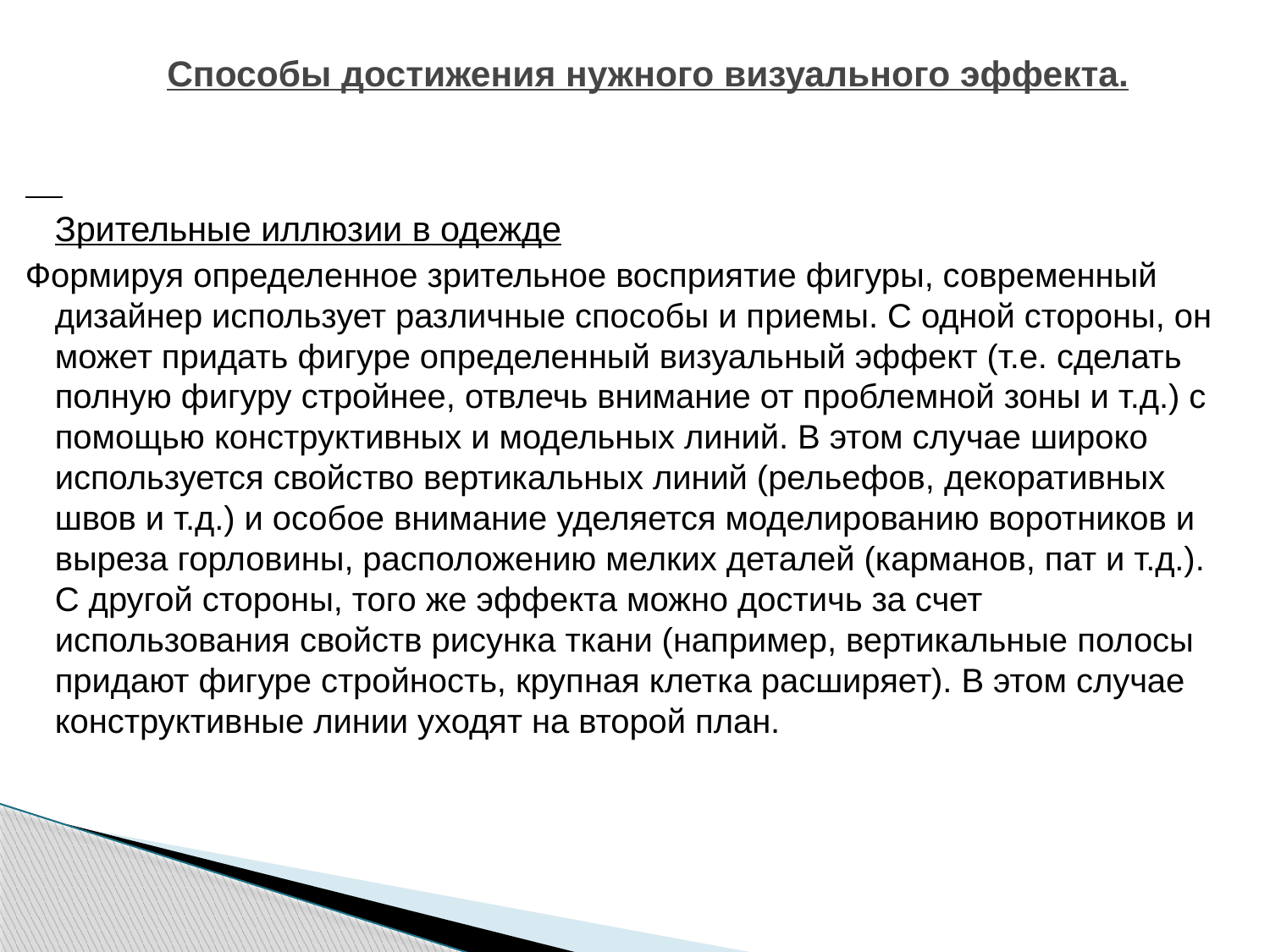

# Способы достижения нужного визуального эффекта.

	Зрительные иллюзии в одежде
Формируя определенное зрительное восприятие фигуры, современный дизайнер использует различные способы и приемы. С одной стороны, он может придать фигуре определенный визуальный эффект (т.е. сделать полную фигуру стройнее, отвлечь внимание от проблемной зоны и т.д.) с помощью конструктивных и модельных линий. В этом случае широко используется свойство вертикальных линий (рельефов, декоративных швов и т.д.) и особое внимание уделяется моделированию воротников и выреза горловины, расположению мелких деталей (карманов, пат и т.д.). С другой стороны, того же эффекта можно достичь за счет использования свойств рисунка ткани (например, вертикальные полосы придают фигуре стройность, крупная клетка расширяет). В этом случае конструктивные линии уходят на второй план.